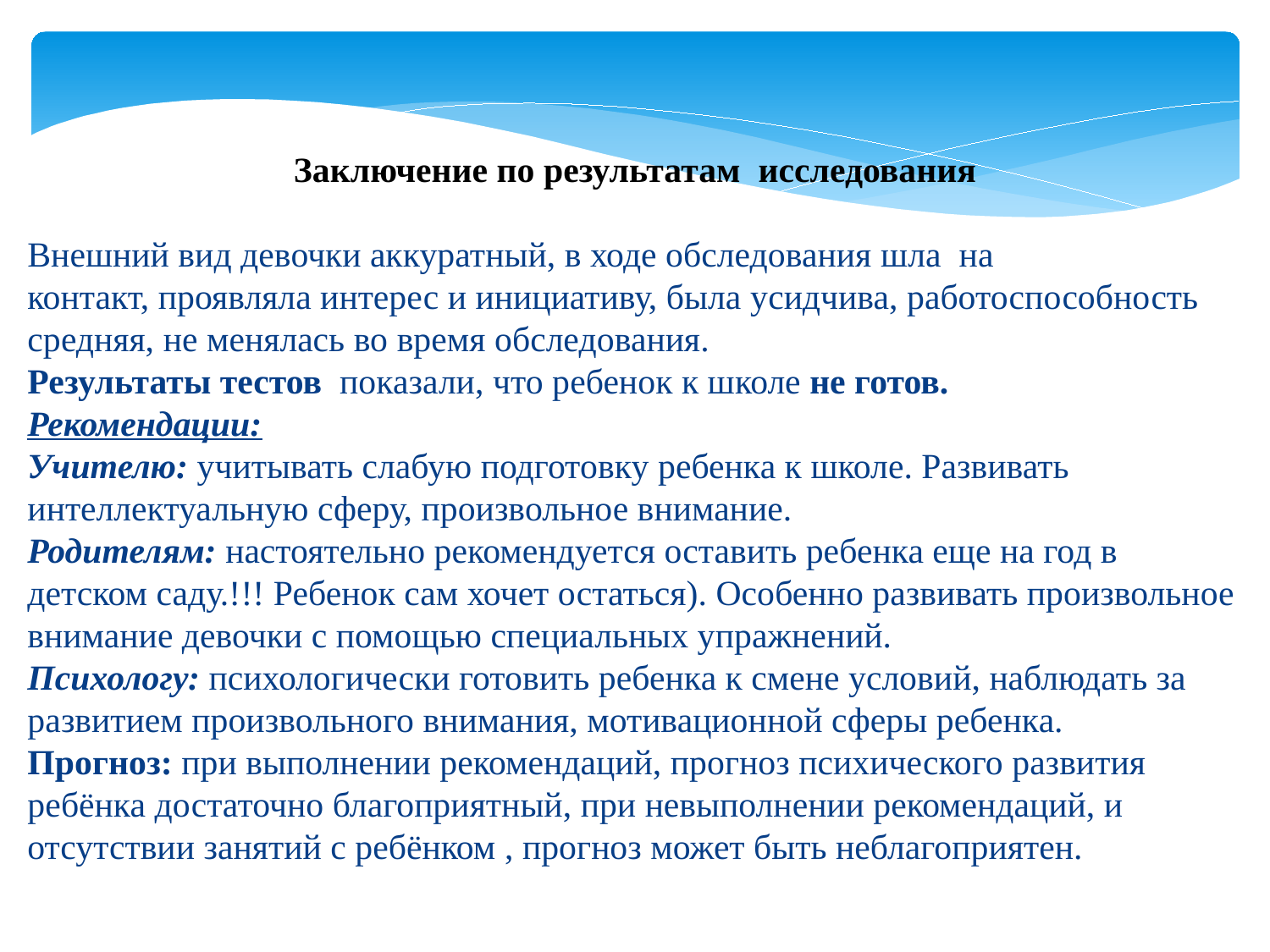

Заключение по результатам  исследования

Внешний вид девочки аккуратный, в ходе обследования шла  на контакт, проявляла интерес и инициативу, была усидчива, работоспособность средняя, не менялась во время обследования.
Результаты тестов  показали, что ребенок к школе не готов.
Рекомендации:
Учителю: учитывать слабую подготовку ребенка к школе. Развивать интеллектуальную сферу, произвольное внимание.
Родителям: настоятельно рекомендуется оставить ребенка еще на год в детском саду.!!! Ребенок сам хочет остаться). Особенно развивать произвольное внимание девочки с помощью специальных упражнений. 
Психологу: психологически готовить ребенка к смене условий, наблюдать за развитием произвольного внимания, мотивационной сферы ребенка.
Прогноз: при выполнении рекомендаций, прогноз психического развития ребёнка достаточно благоприятный, при невыполнении рекомендаций, и отсутствии занятий с ребёнком , прогноз может быть неблагоприятен.